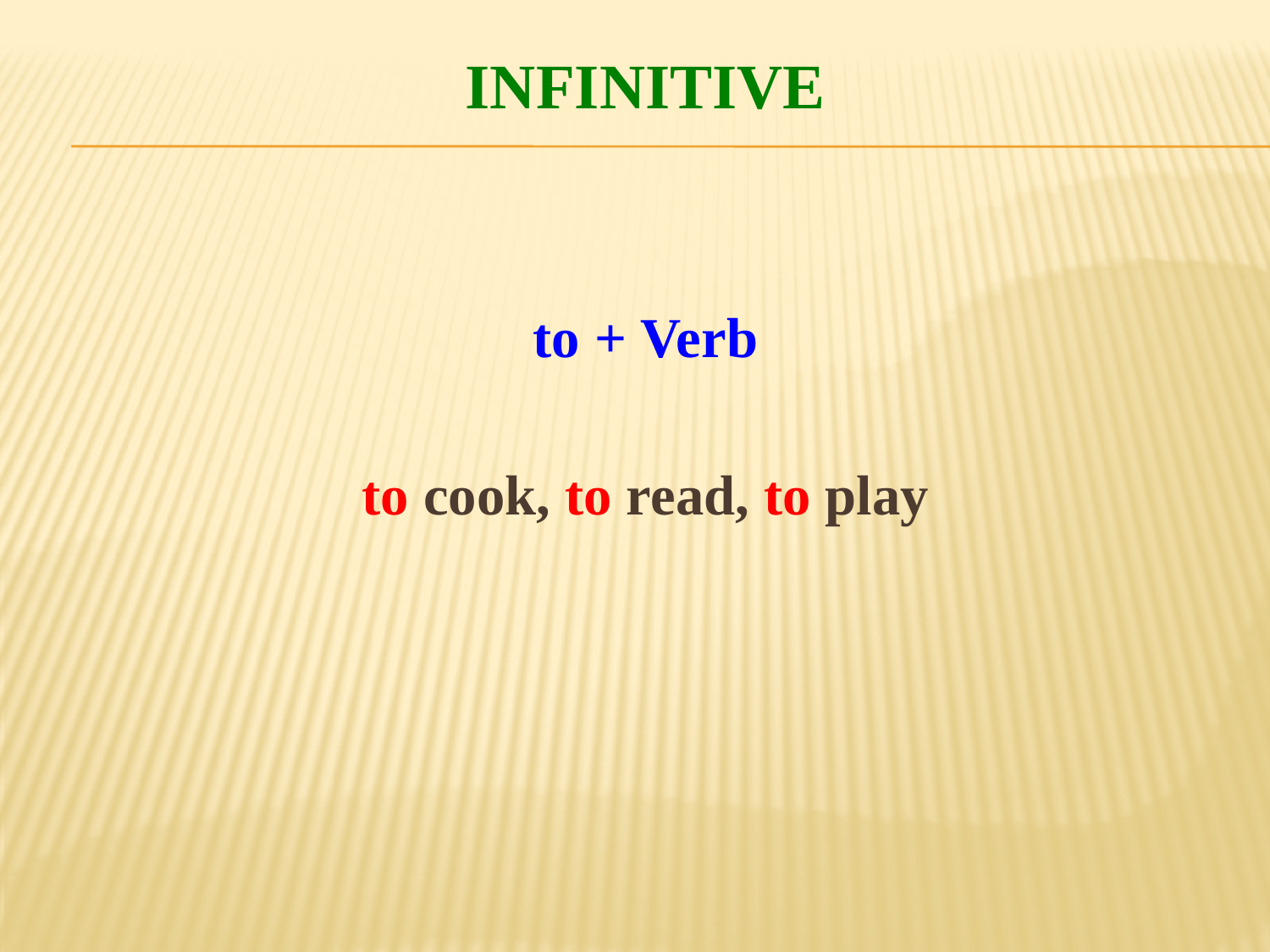

# Infinitive

to + Verb

to cook, to read, to play